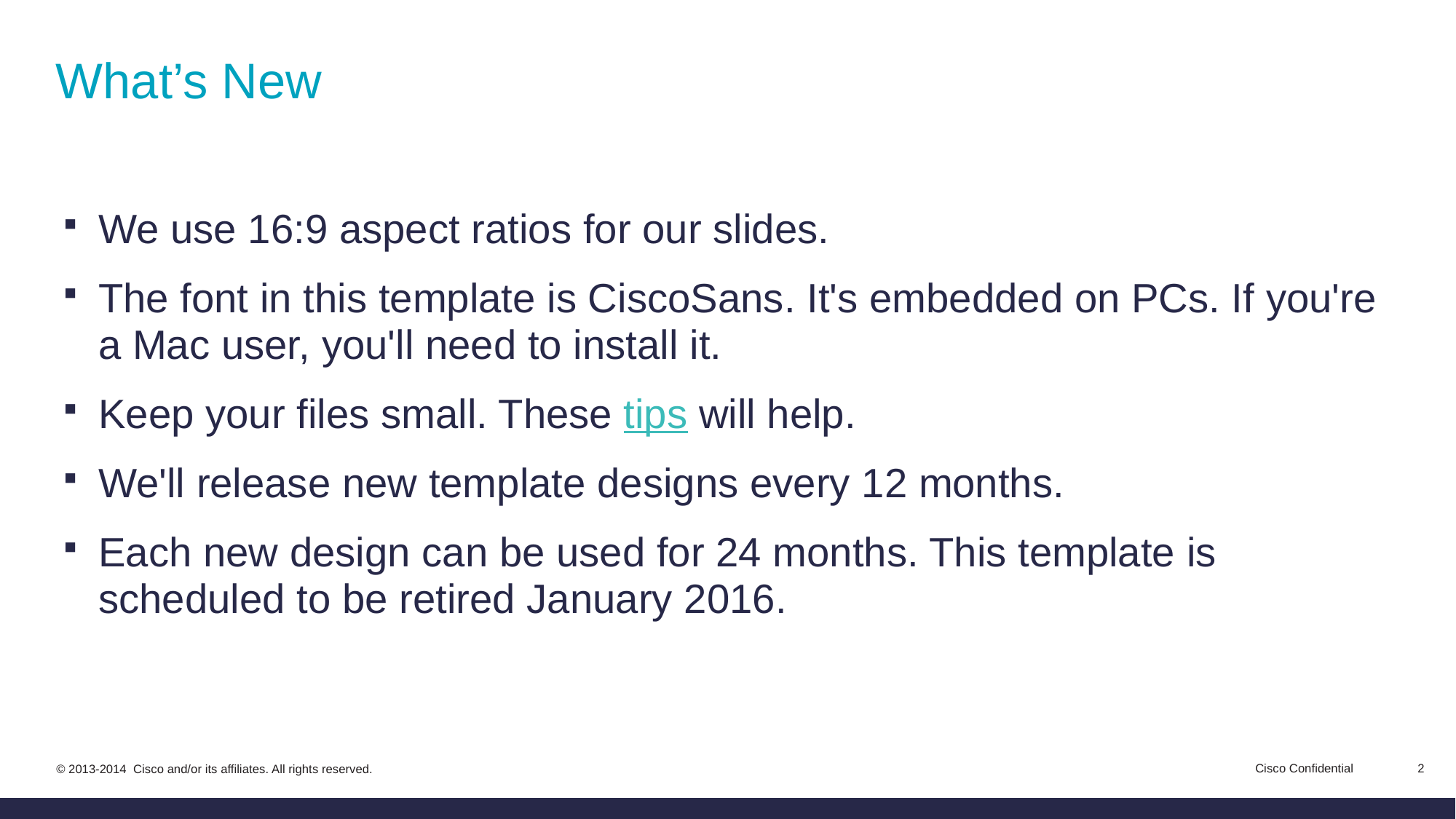

# What’s New
We use 16:9 aspect ratios for our slides.
The font in this template is CiscoSans. It's embedded on PCs. If you're a Mac user, you'll need to install it.
Keep your files small. These tips will help.
We'll release new template designs every 12 months.
Each new design can be used for 24 months. This template is scheduled to be retired January 2016.